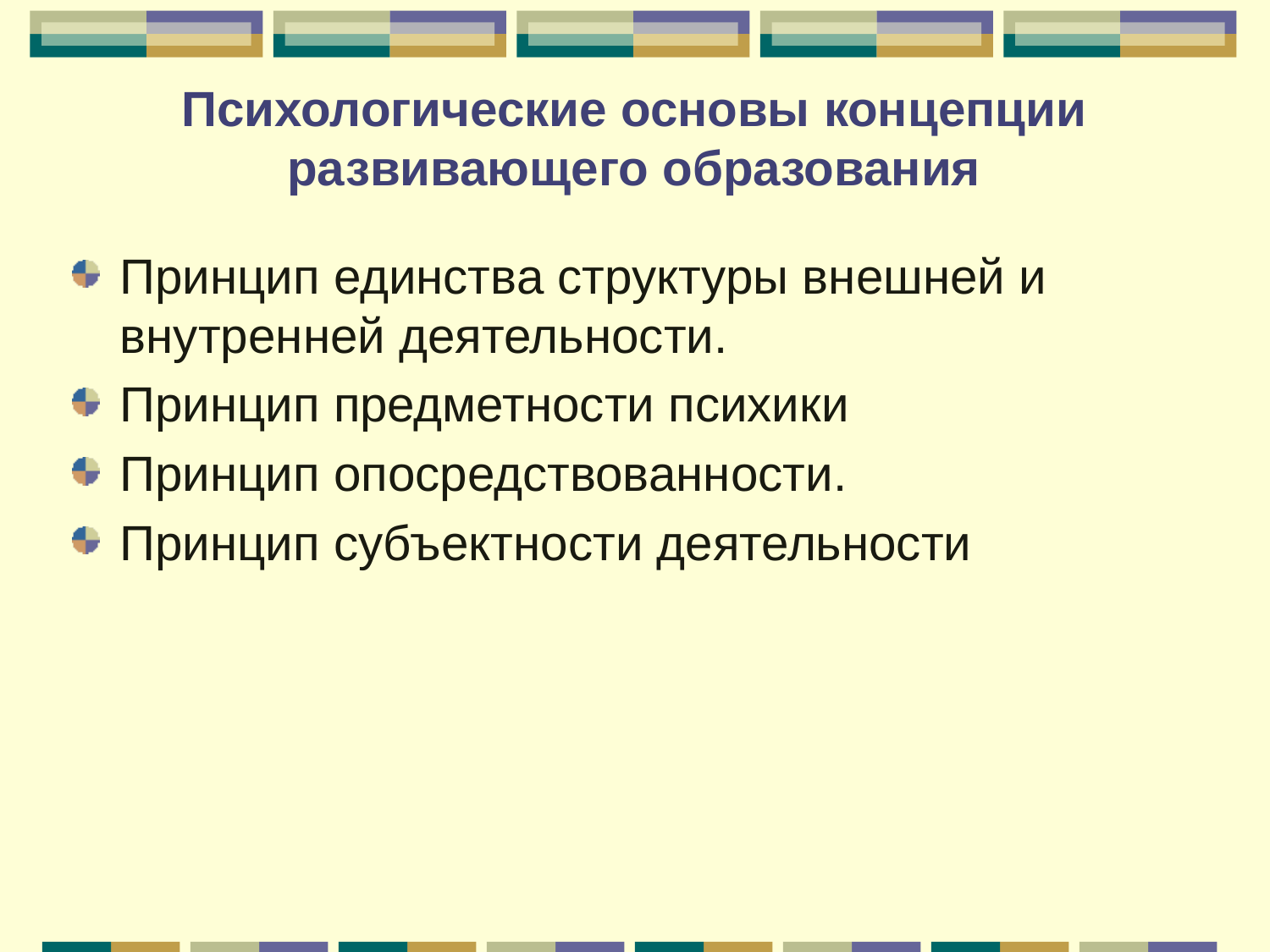

# Психологические основы концепции развивающего образования
Принцип единства структуры внешней и внутренней деятельности.
Принцип предметности психики
Принцип опосредствованности.
Принцип субъектности деятельности